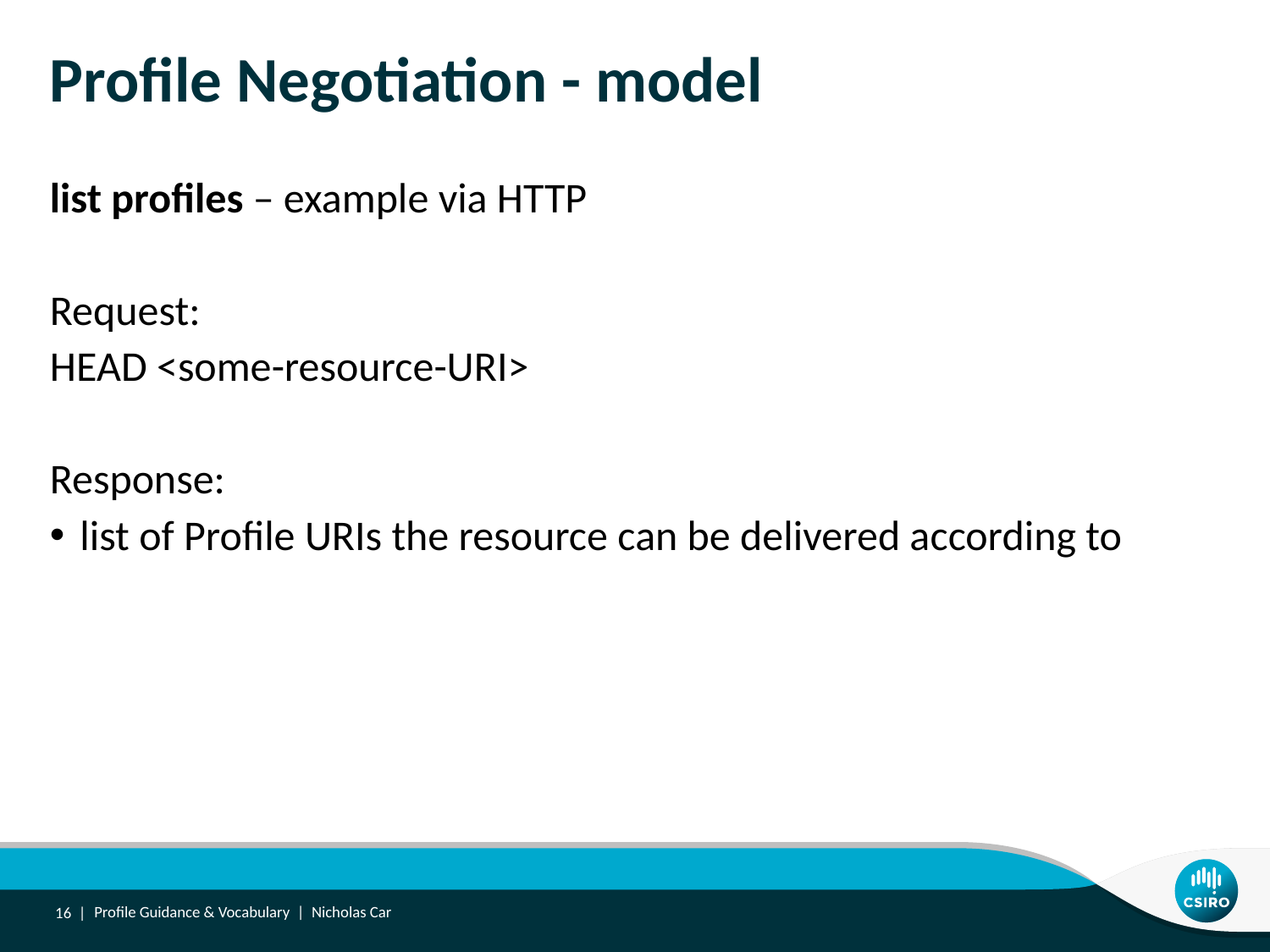

# Profile Negotiation - model
list profiles – example via HTTP

Request:
HEAD <some-resource-URI>

Response:
list of Profile URIs the resource can be delivered according to

16  |
Profile Guidance & Vocabulary  |  Nicholas Car